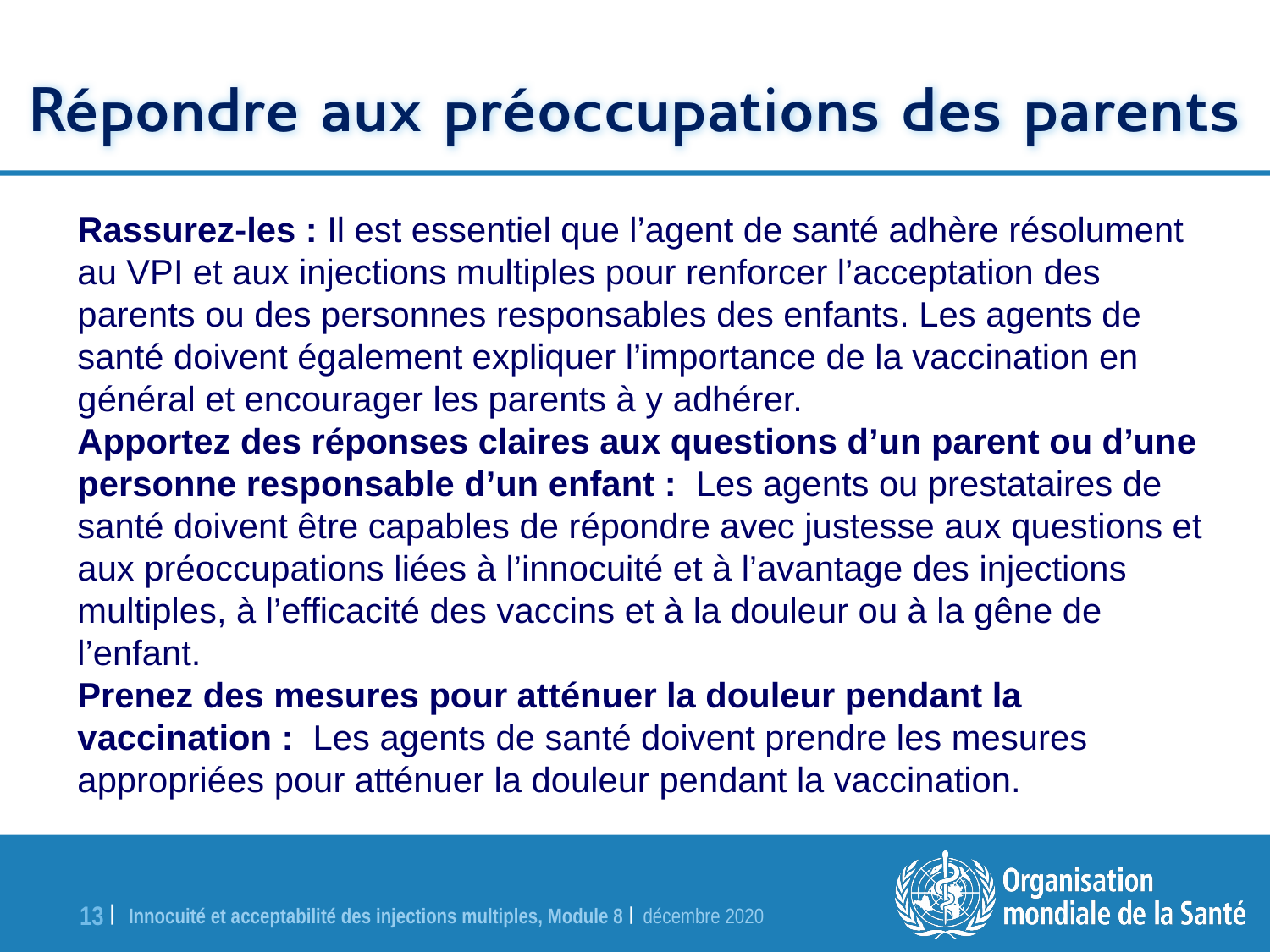

Répondre aux préoccupations des parents
Rassurez-les : Il est essentiel que l’agent de santé adhère résolument au VPI et aux injections multiples pour renforcer l’acceptation des parents ou des personnes responsables des enfants. Les agents de santé doivent également expliquer l’importance de la vaccination en général et encourager les parents à y adhérer.
Apportez des réponses claires aux questions d’un parent ou d’une personne responsable d’un enfant :  Les agents ou prestataires de santé doivent être capables de répondre avec justesse aux questions et aux préoccupations liées à l’innocuité et à l’avantage des injections multiples, à l’efficacité des vaccins et à la douleur ou à la gêne de l’enfant.
Prenez des mesures pour atténuer la douleur pendant la vaccination :  Les agents de santé doivent prendre les mesures appropriées pour atténuer la douleur pendant la vaccination.